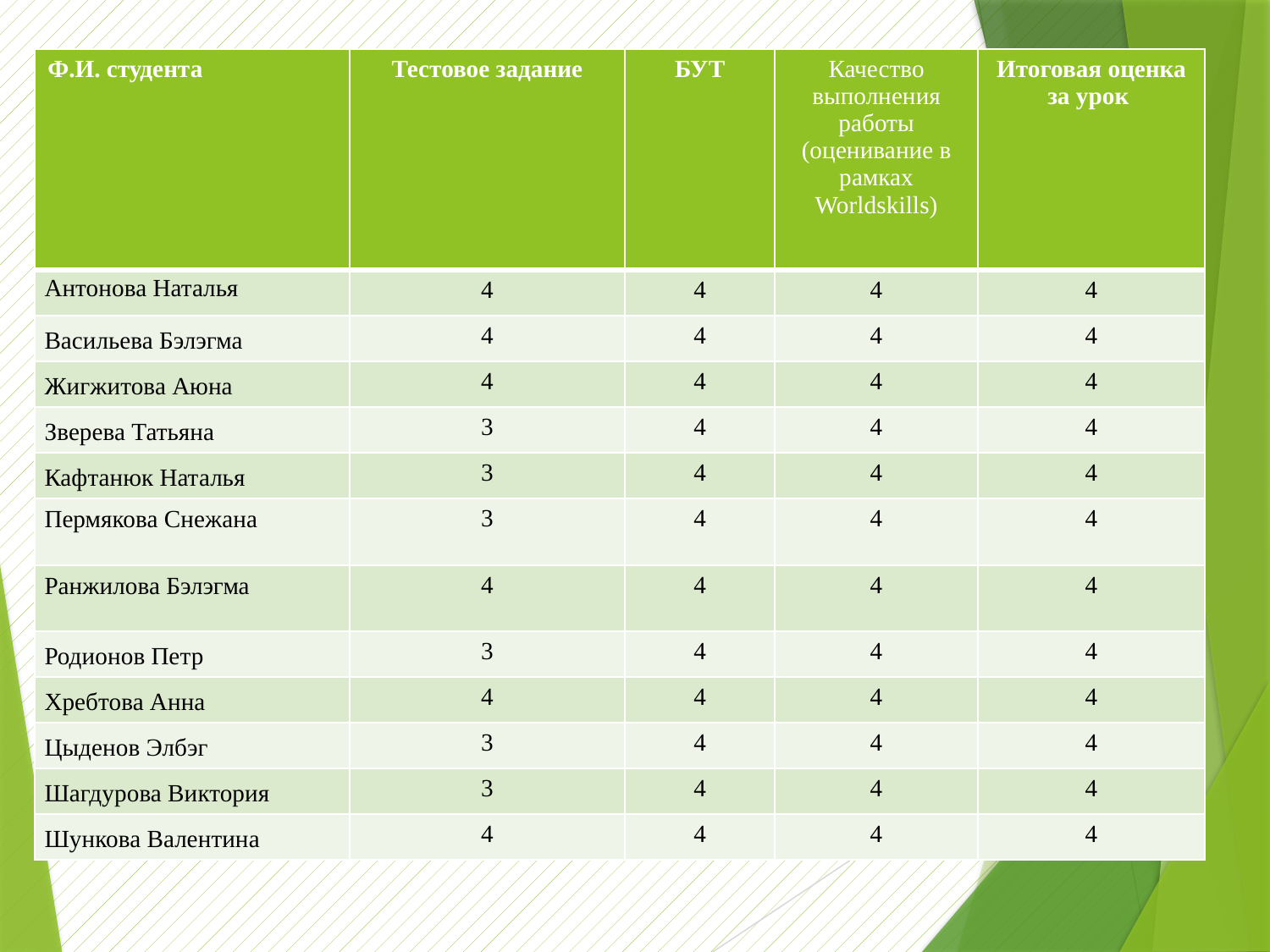

| Ф.И. студента | Тестовое задание | БУТ | Качество выполнения работы (оценивание в рамках Worldskills) | Итоговая оценка за урок |
| --- | --- | --- | --- | --- |
| Антонова Наталья | 4 | 4 | 4 | 4 |
| Васильева Бэлэгма | 4 | 4 | 4 | 4 |
| Жигжитова Аюна | 4 | 4 | 4 | 4 |
| Зверева Татьяна | 3 | 4 | 4 | 4 |
| Кафтанюк Наталья | 3 | 4 | 4 | 4 |
| Пермякова Снежана | 3 | 4 | 4 | 4 |
| Ранжилова Бэлэгма | 4 | 4 | 4 | 4 |
| Родионов Петр | 3 | 4 | 4 | 4 |
| Хребтова Анна | 4 | 4 | 4 | 4 |
| Цыденов Элбэг | 3 | 4 | 4 | 4 |
| Шагдурова Виктория | 3 | 4 | 4 | 4 |
| Шункова Валентина | 4 | 4 | 4 | 4 |